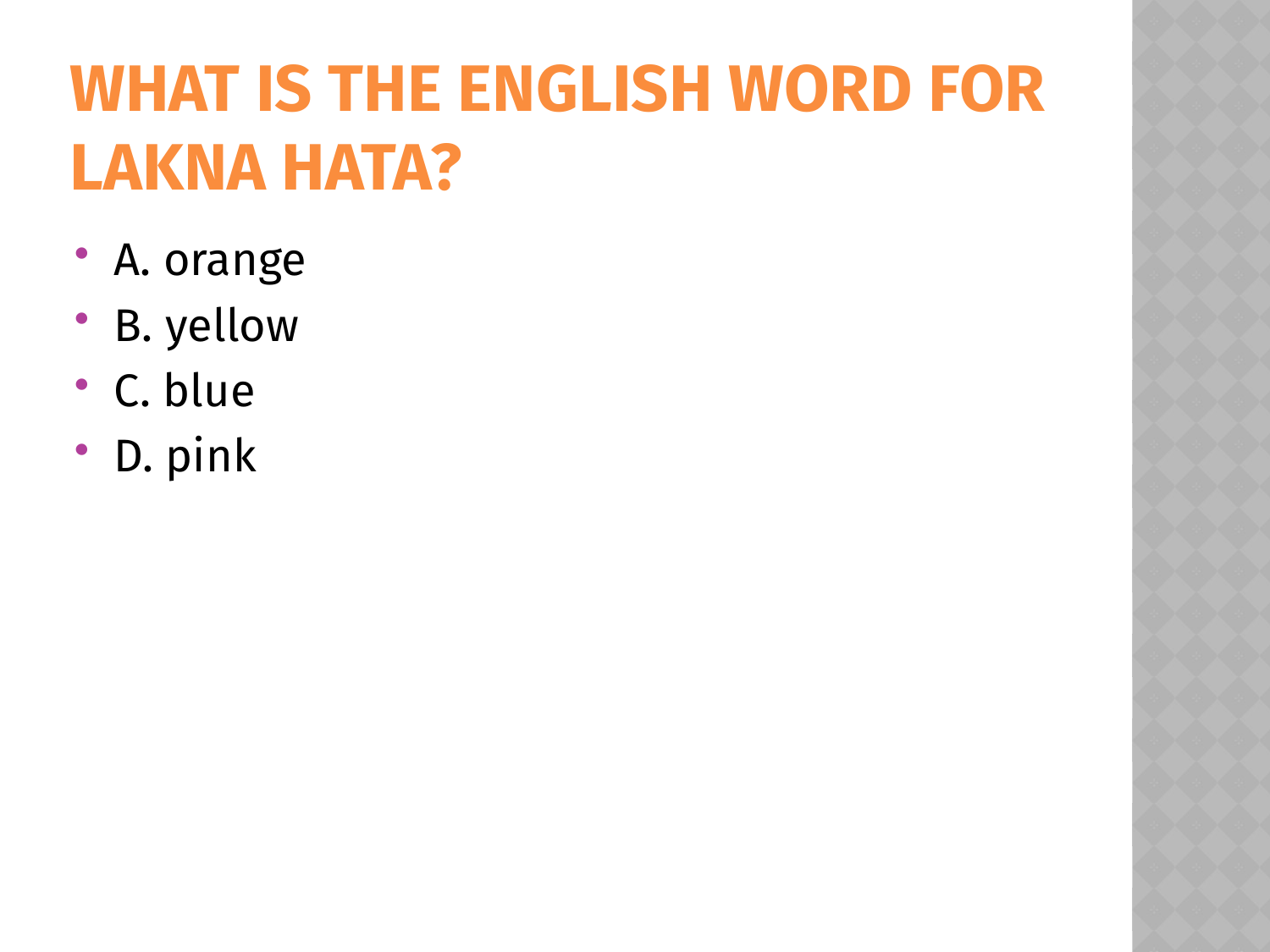

# What is the english word for lakna hata?
A. orange
B. yellow
C. blue
D. pink